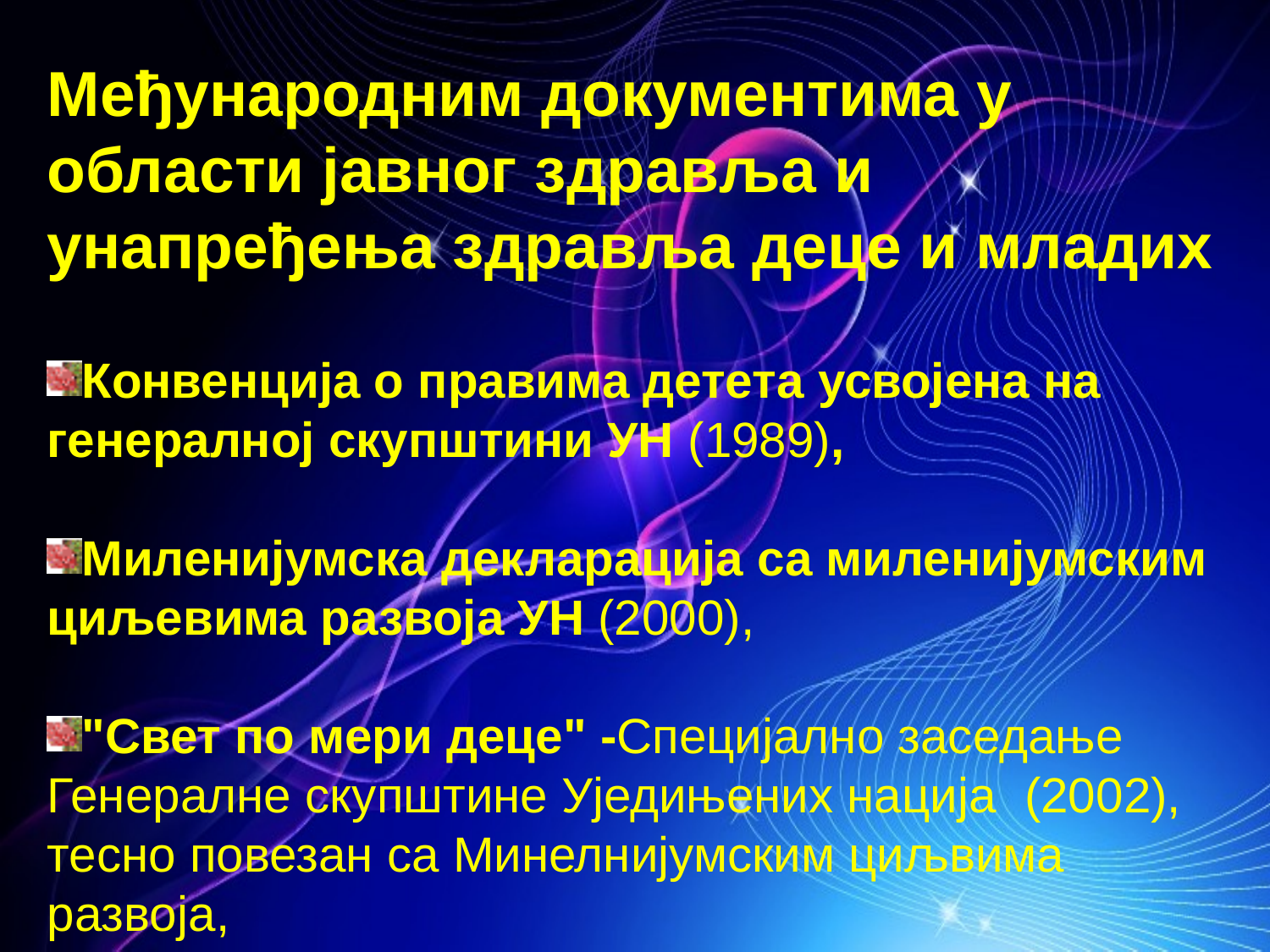

Међународним документима у области јавног здравља и унапређења здравља деце и младих

Конвенција о правима детета усвојена на генералној скупштини УН (1989),

Миленијумска декларација са миленијумским циљевима развоја УН (2000),

"Свет по мери деце" -Специјално заседање Генералне скупштине Уједињених нација  (2002),  тесно повезан са Минелнијумским циљвима развоја,